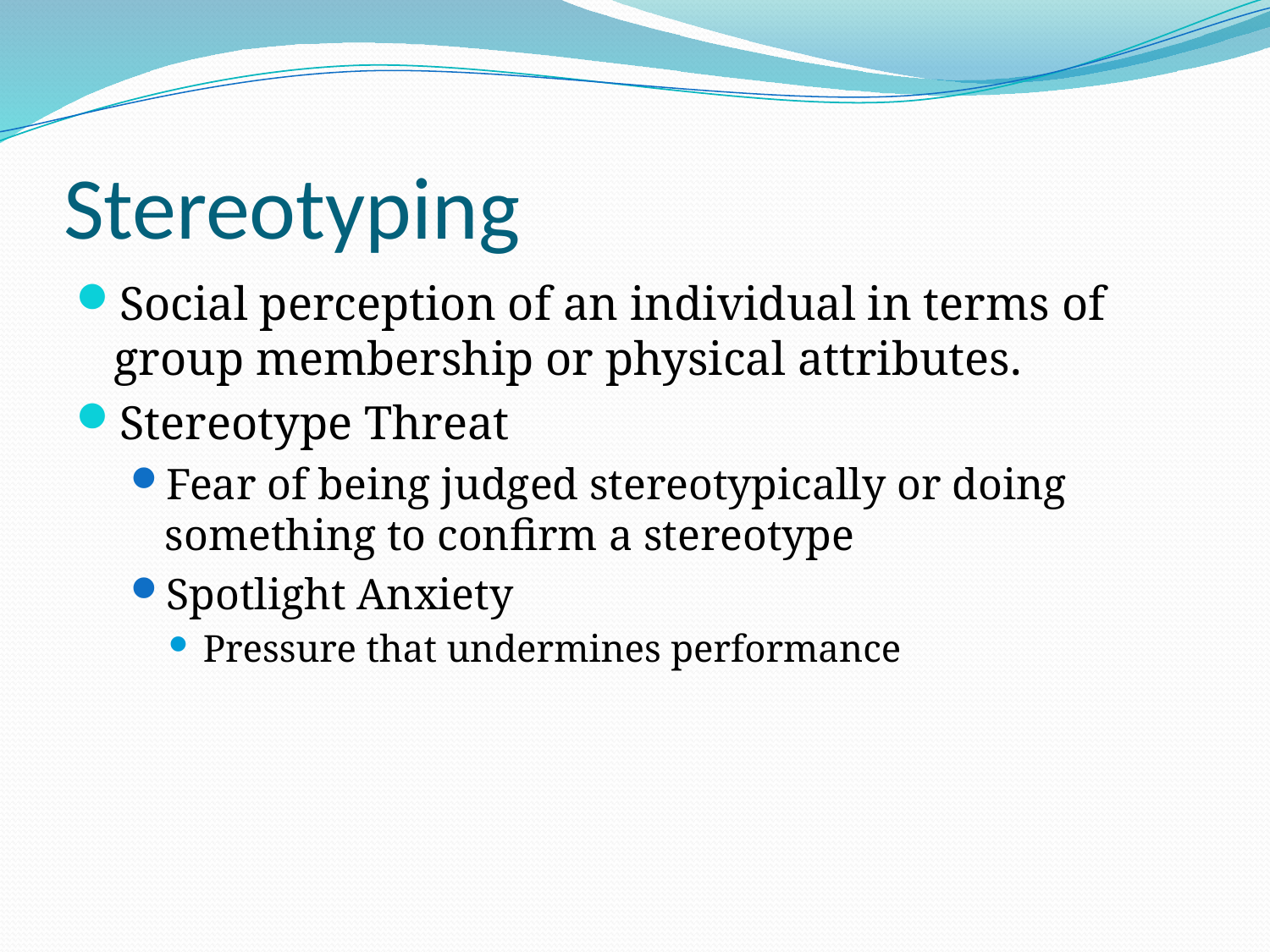

# Stereotyping
Social perception of an individual in terms of group membership or physical attributes.
Stereotype Threat
Fear of being judged stereotypically or doing something to confirm a stereotype
Spotlight Anxiety
Pressure that undermines performance